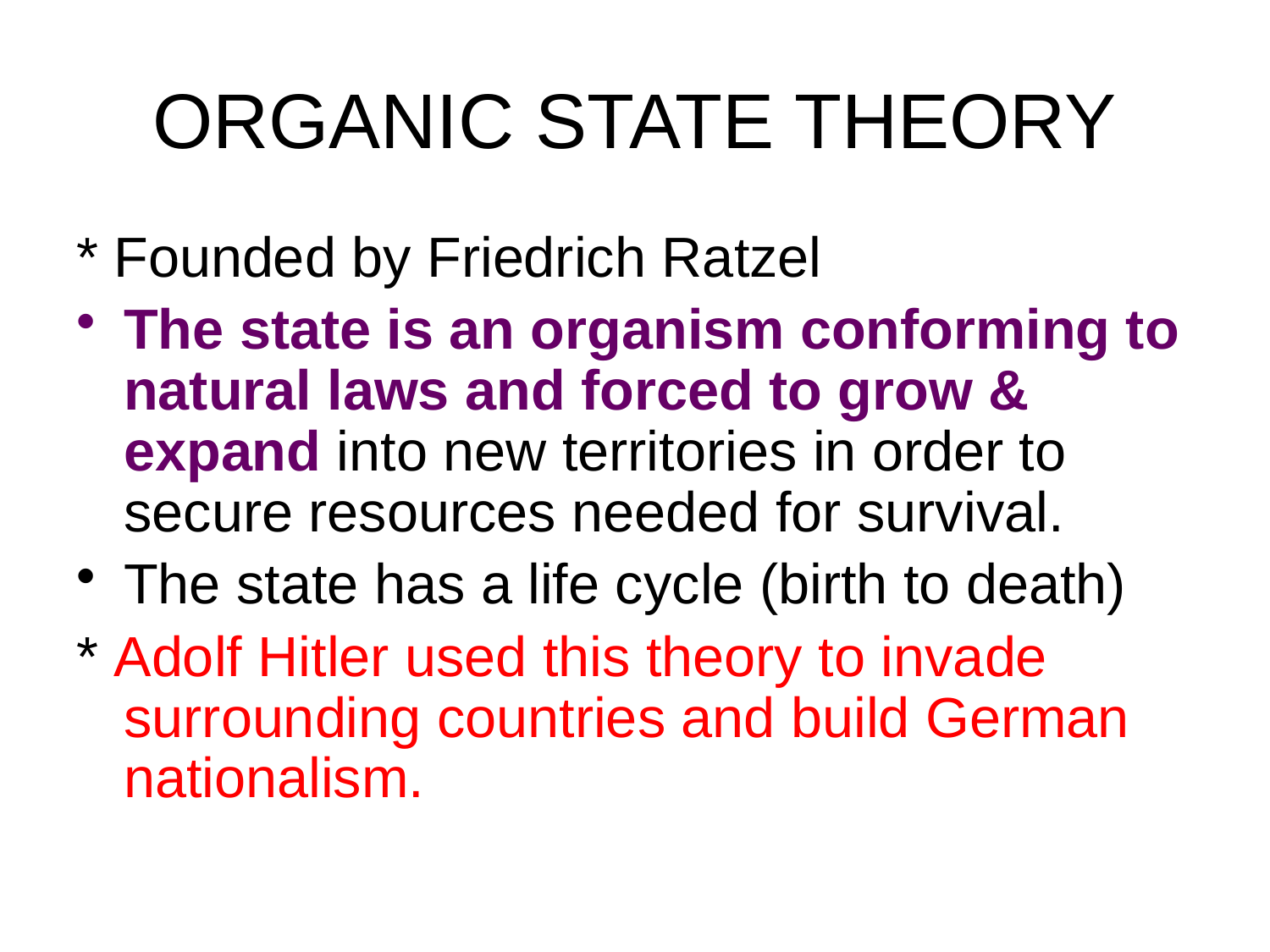

# ORGANIC STATE THEORY
* Founded by Friedrich Ratzel
The state is an organism conforming to natural laws and forced to grow & expand into new territories in order to secure resources needed for survival.
The state has a life cycle (birth to death)
* Adolf Hitler used this theory to invade surrounding countries and build German nationalism.